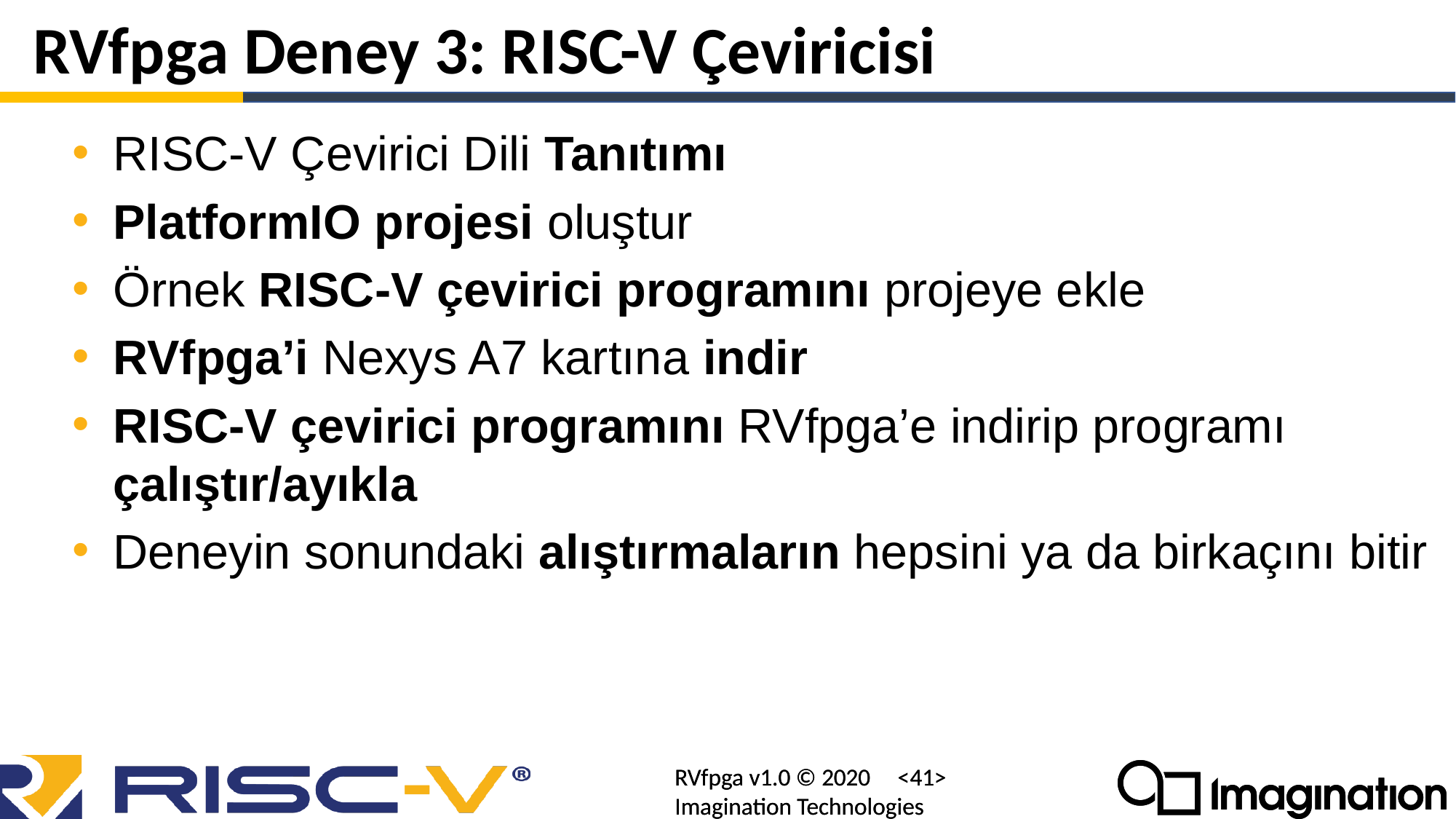

# RVfpga Deney 3: RISC-V Çeviricisi
RISC-V Çevirici Dili Tanıtımı
PlatformIO projesi oluştur
Örnek RISC-V çevirici programını projeye ekle
RVfpga’i Nexys A7 kartına indir
RISC-V çevirici programını RVfpga’e indirip programı çalıştır/ayıkla
Deneyin sonundaki alıştırmaların hepsini ya da birkaçını bitir